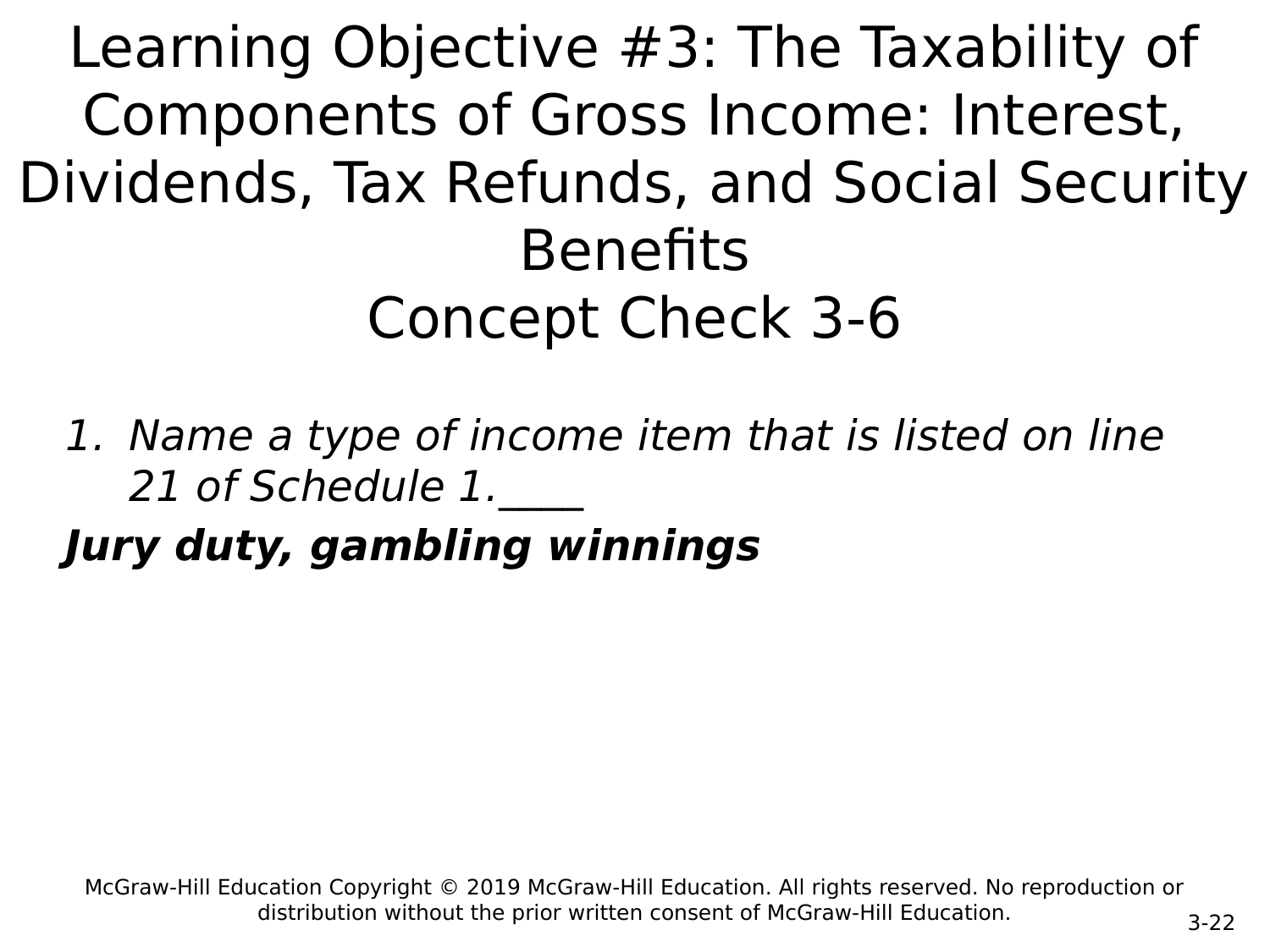

# Learning Objective #3: The Taxability of Components of Gross Income: Interest, Dividends, Tax Refunds, and Social Security Benefits Concept Check 3-6
Name a type of income item that is listed on line 21 of Schedule 1.____
Jury duty, gambling winnings
McGraw-Hill Education Copyright © 2019 McGraw-Hill Education. All rights reserved. No reproduction or distribution without the prior written consent of McGraw-Hill Education.
3-22